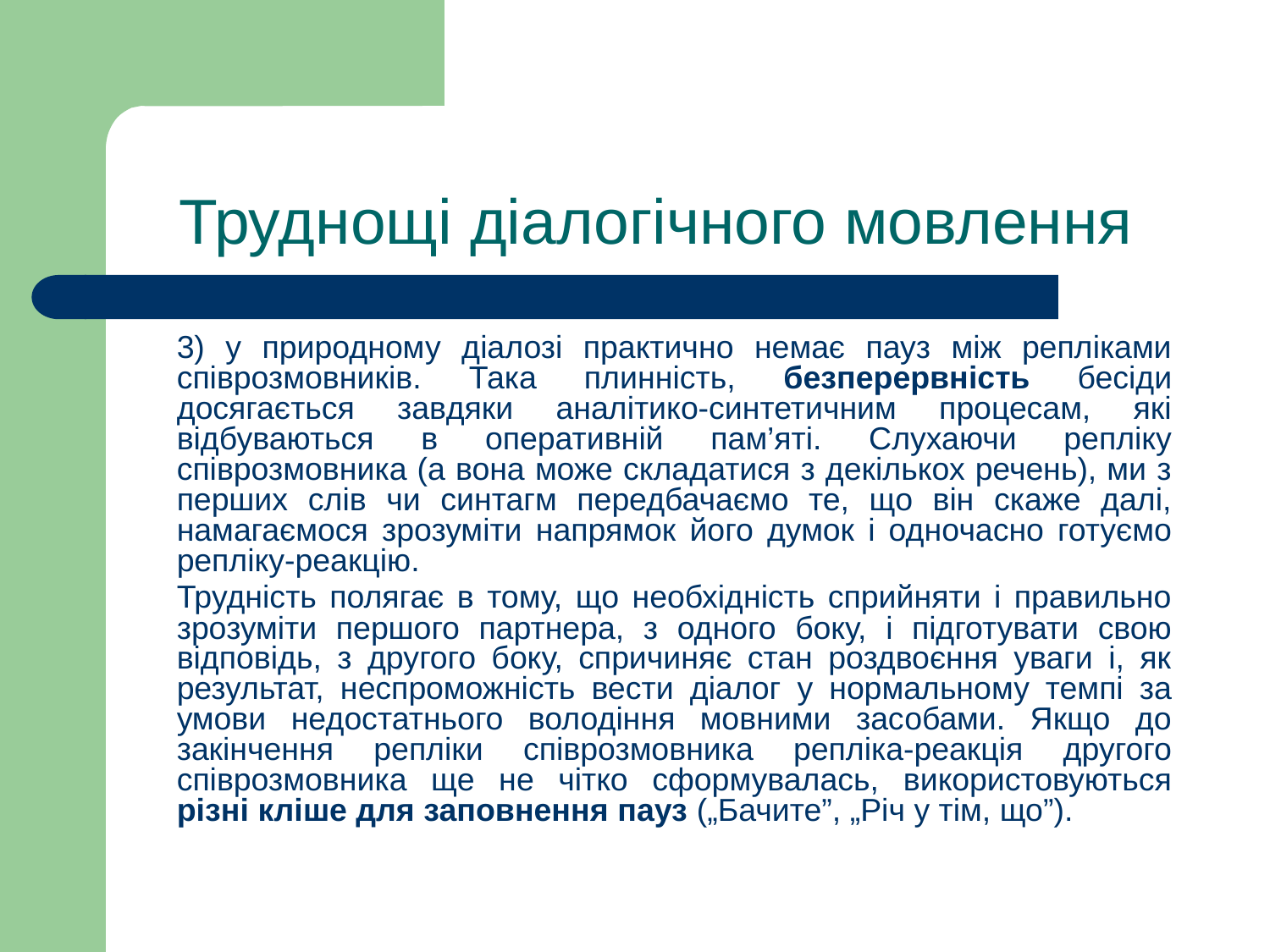

# Труднощі діалогічного мовлення
	3) у природному діалозі практично немає пауз між репліками співрозмовників. Така плинність, безперервність бесіди досягається завдяки аналітико-синтетичним процесам, які відбуваються в оперативній пам’яті. Слухаючи репліку співрозмовника (а вона може складатися з декількох речень), ми з перших слів чи синтагм передбачаємо те, що він скаже далі, намагаємося зрозуміти напрямок його думок і одночасно готуємо репліку-реакцію.
	Трудність полягає в тому, що необхідність сприйняти і правильно зрозуміти першого партнера, з одного боку, і підготувати свою відповідь, з другого боку, спричиняє стан роздвоєння уваги і, як результат, неспроможність вести діалог у нормальному темпі за умови недостатнього володіння мовними засобами. Якщо до закінчення репліки співрозмовника репліка-реакція другого співрозмовника ще не чітко сформувалась, використовуються різні кліше для заповнення пауз („Бачите”, „Річ у тім, що”).